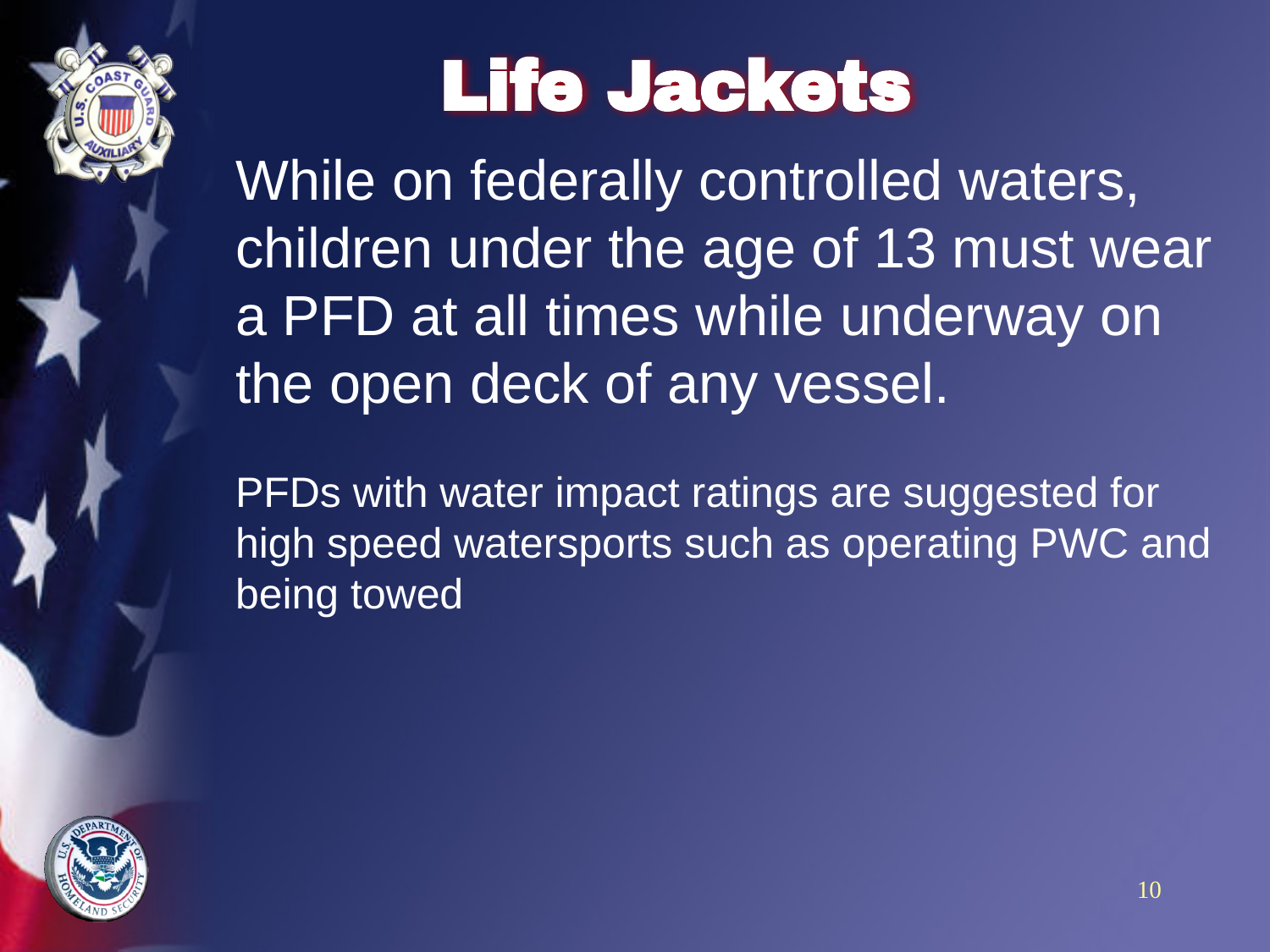

# Life Jackets
While on federally controlled waters, children under the age of 13 must wear a PFD at all times while underway on the open deck of any vessel.

PFDs with water impact ratings are suggested for high speed watersports such as operating PWC and being towed
10